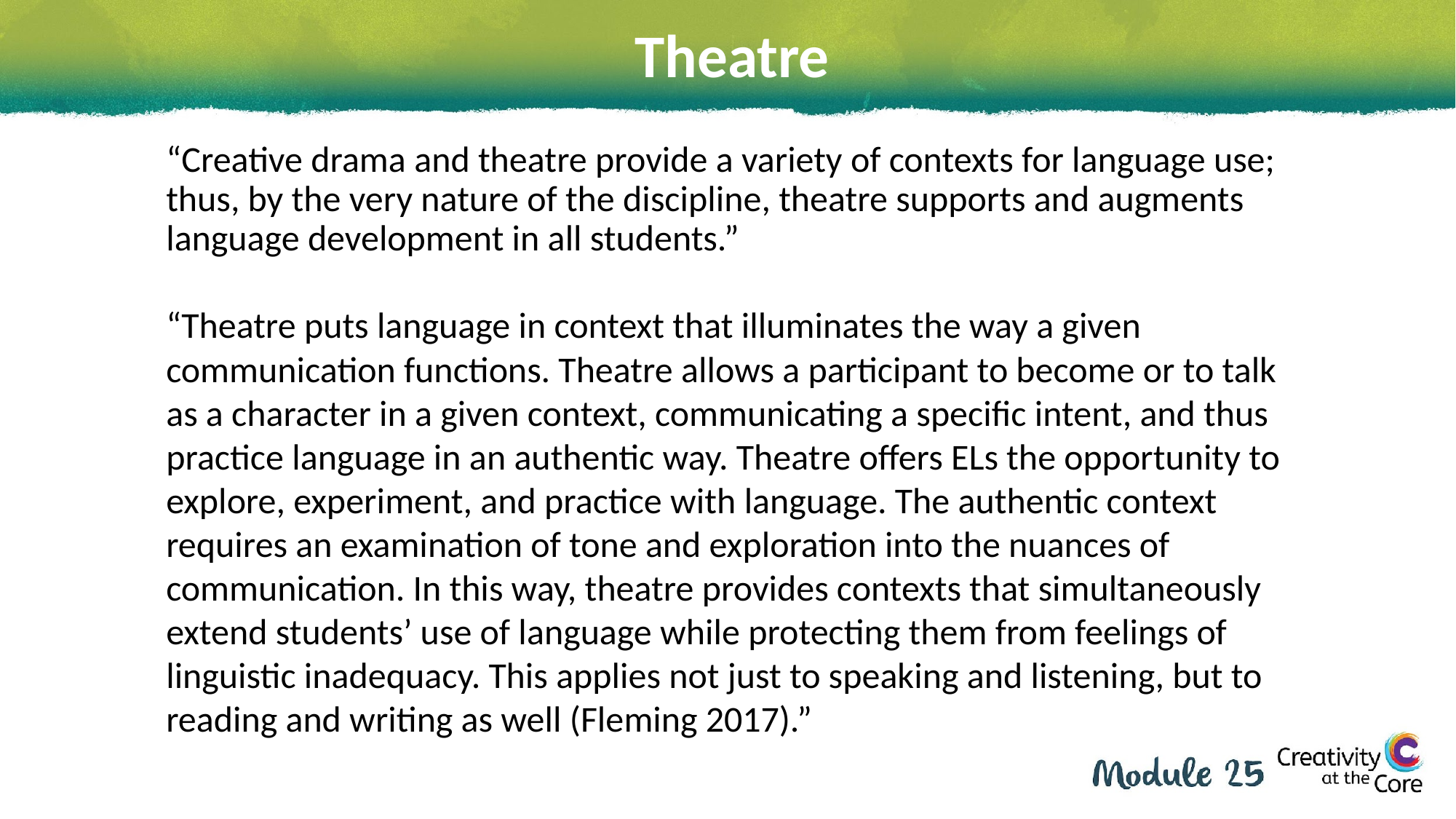

# Theatre
“Creative drama and theatre provide a variety of contexts for language use; thus, by the very nature of the discipline, theatre supports and augments language development in all students.”

“Theatre puts language in context that illuminates the way a given communication functions. Theatre allows a participant to become or to talk as a character in a given context, communicating a specific intent, and thus practice language in an authentic way. Theatre offers ELs the opportunity to explore, experiment, and practice with language. The authentic context requires an examination of tone and exploration into the nuances of communication. In this way, theatre provides contexts that simultaneously extend students’ use of language while protecting them from feelings of linguistic inadequacy. This applies not just to speaking and listening, but to reading and writing as well (Fleming 2017).”